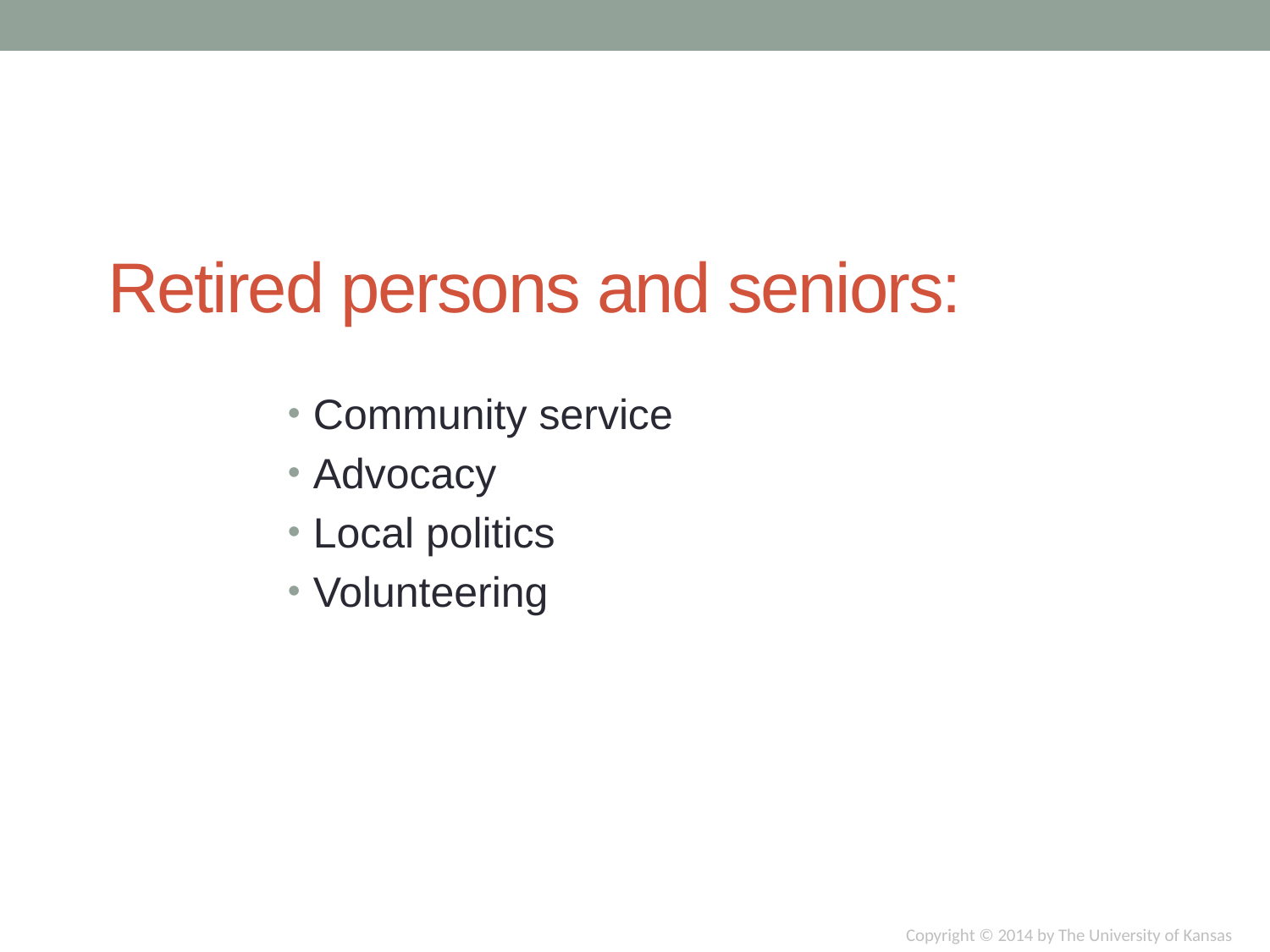

# Retired persons and seniors:
Community service
Advocacy
Local politics
Volunteering